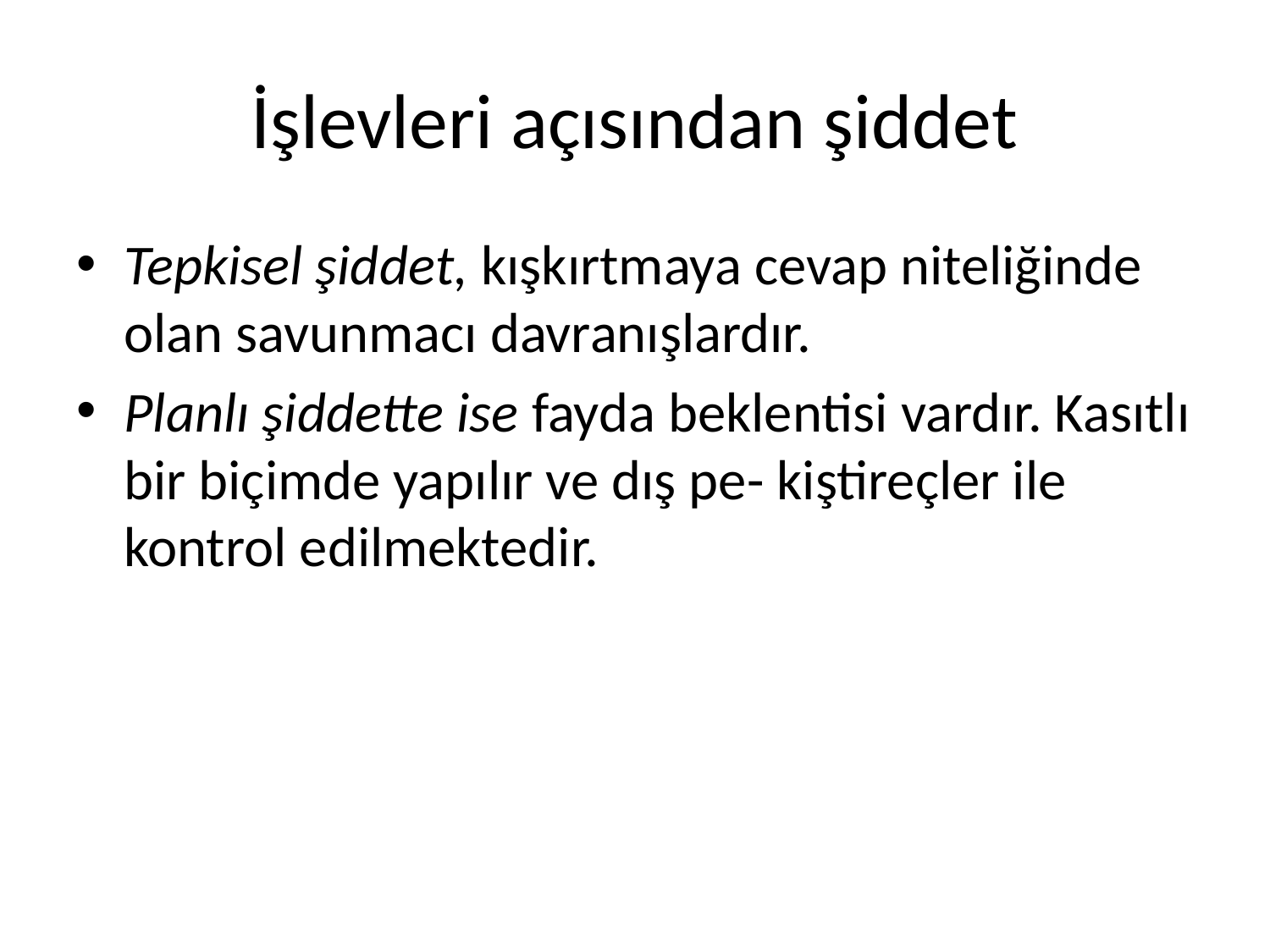

# İşlevleri açısından şiddet
Tepkisel şiddet, kışkırtmaya cevap niteliğinde olan savunmacı davranışlardır.
Planlı şiddette ise fayda beklentisi vardır. Kasıtlı bir biçimde yapılır ve dış pe- kiştireçler ile kontrol edilmektedir.